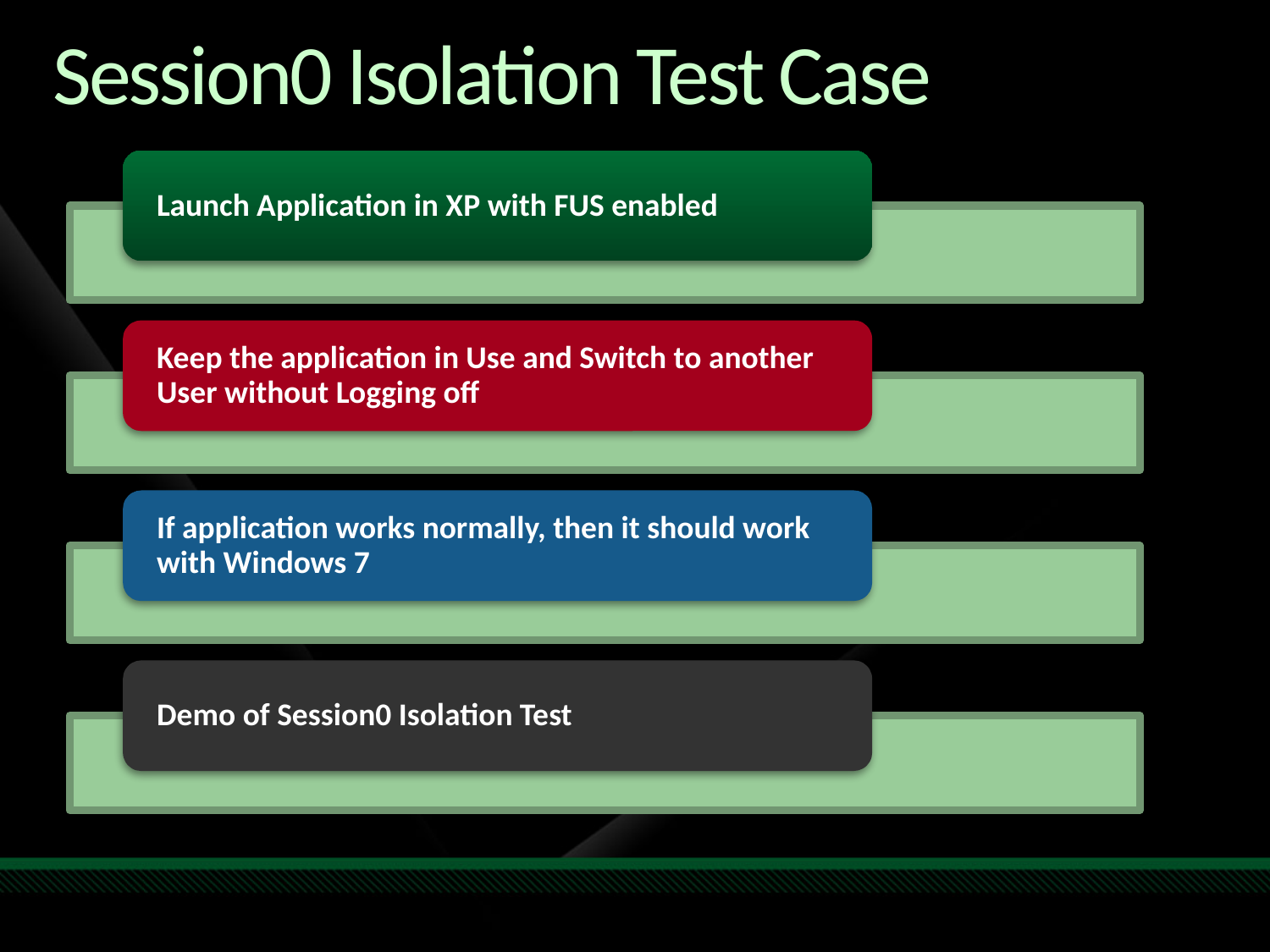

# Session0 Isolation Test Case
Launch Application in XP with FUS enabled
Keep the application in Use and Switch to another User without Logging off
If application works normally, then it should work with Windows 7
Demo of Session0 Isolation Test